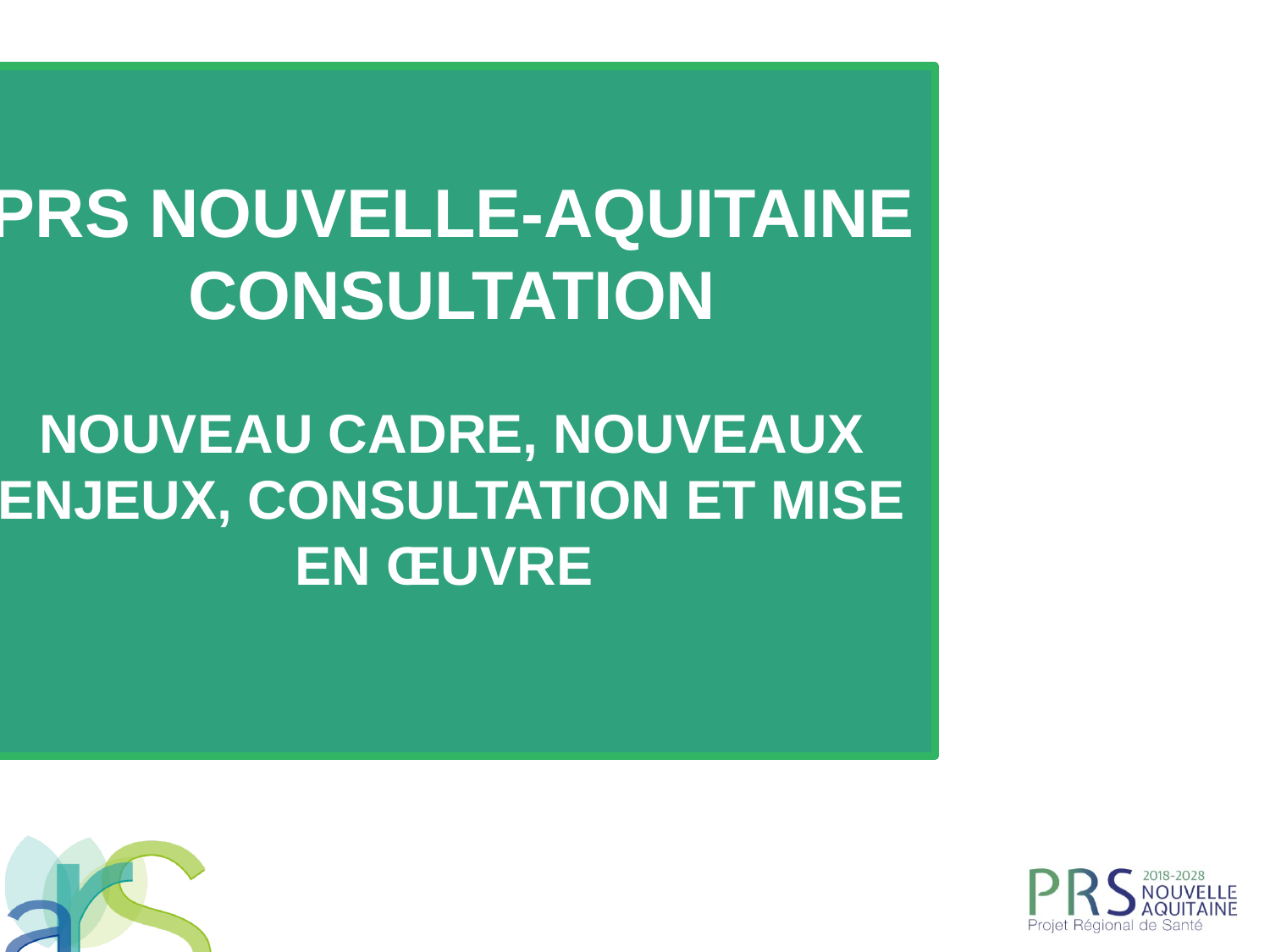

# PRS Nouvelle-Aquitaine Consultation nouveau cadre, nouveaux enjeux, Consultation et mise en œuvre